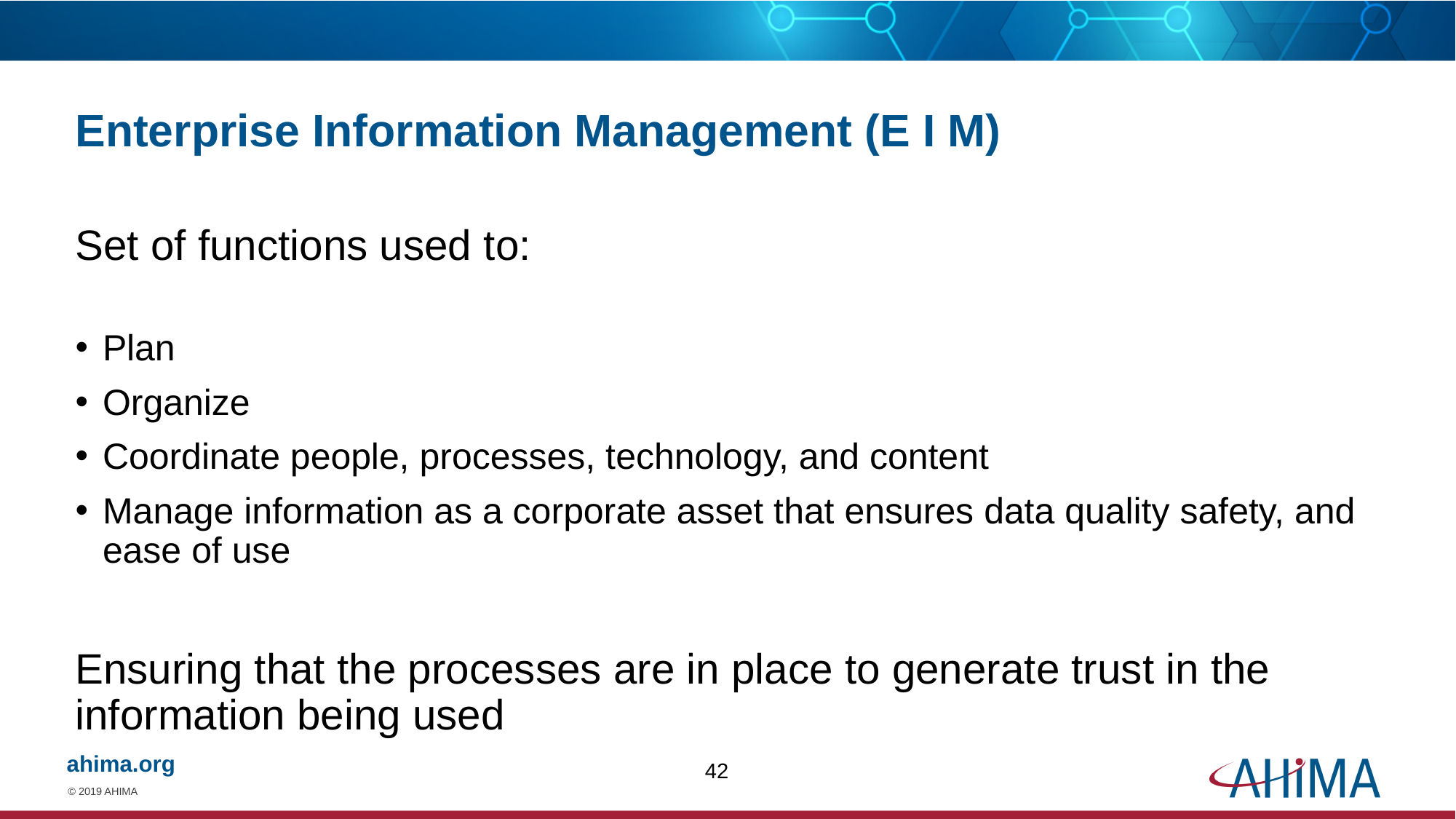

# Enterprise Information Management (E I M)
Set of functions used to:

Plan
Organize
Coordinate people, processes, technology, and content
Manage information as a corporate asset that ensures data quality safety, and ease of use

Ensuring that the processes are in place to generate trust in the information being used